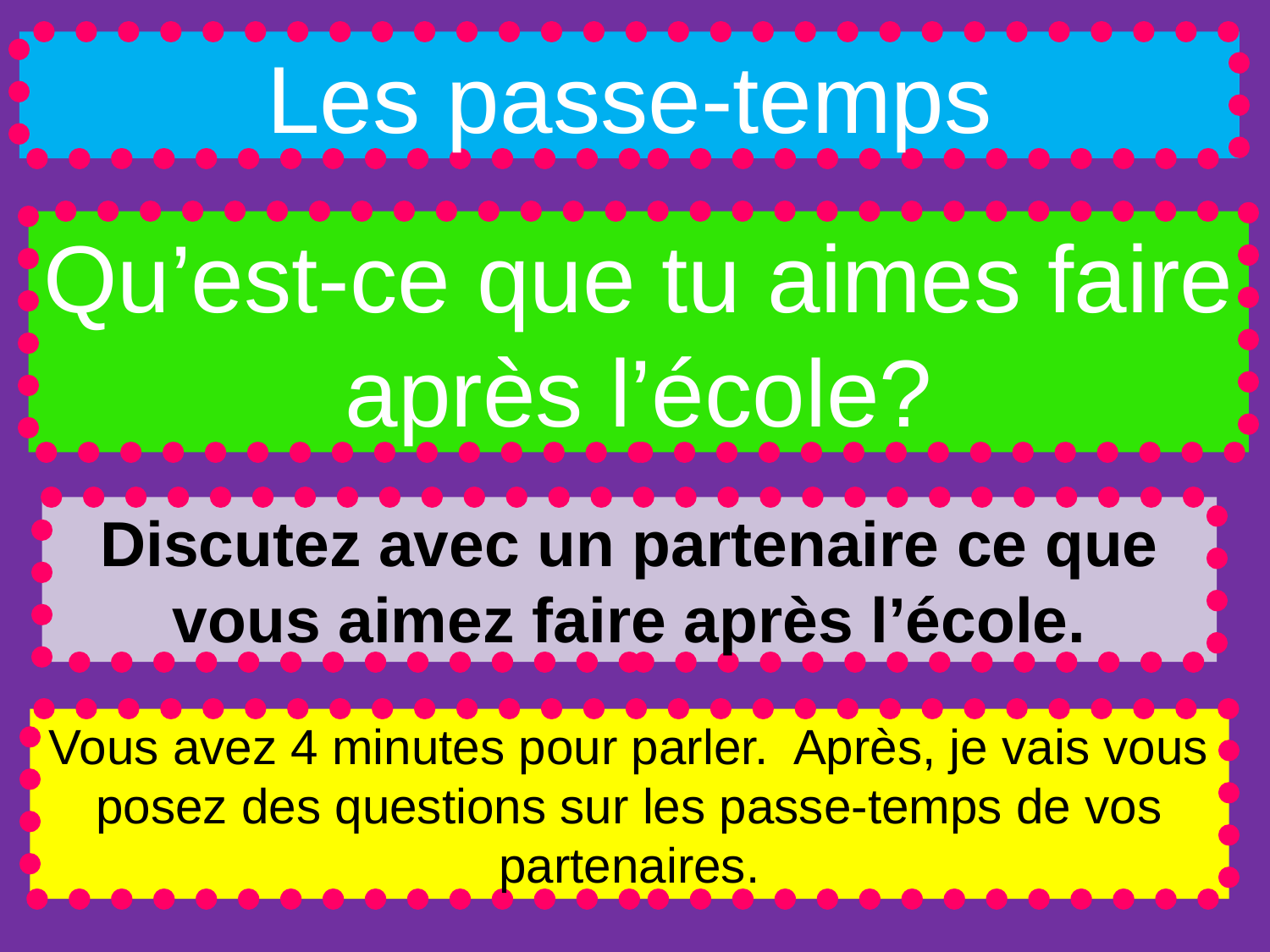

Les passe-temps
Qu’est-ce que tu aimes faire après l’école?
Discutez avec un partenaire ce que vous aimez faire après l’école.
Vous avez 4 minutes pour parler.  Après, je vais vous posez des questions sur les passe-temps de vos partenaires.